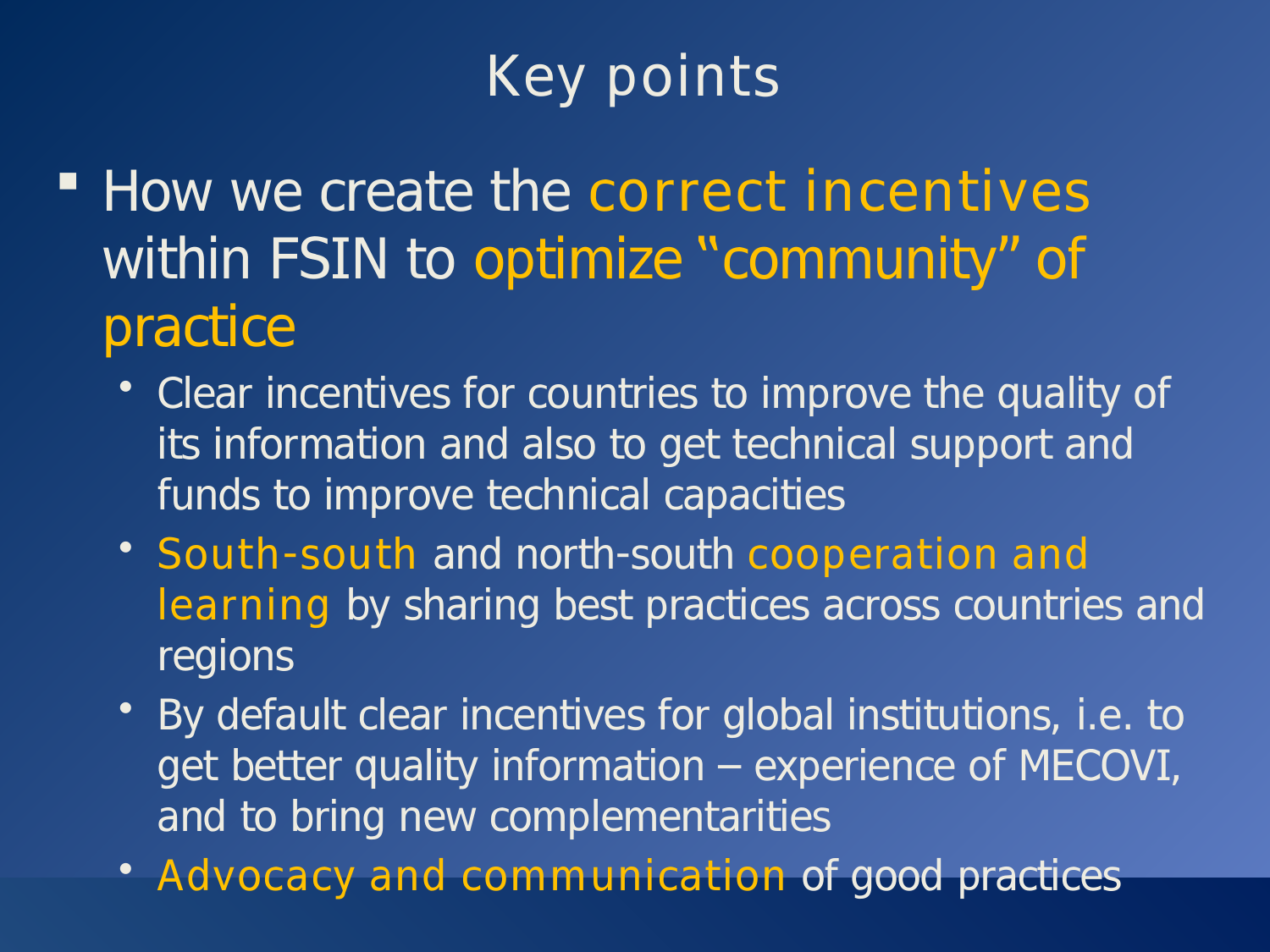

# Key points
How we create the correct incentives within FSIN to optimize “community” of practice
Clear incentives for countries to improve the quality of its information and also to get technical support and funds to improve technical capacities
South-south and north-south cooperation and learning by sharing best practices across countries and regions
By default clear incentives for global institutions, i.e. to get better quality information – experience of MECOVI, and to bring new complementarities
Advocacy and communication of good practices